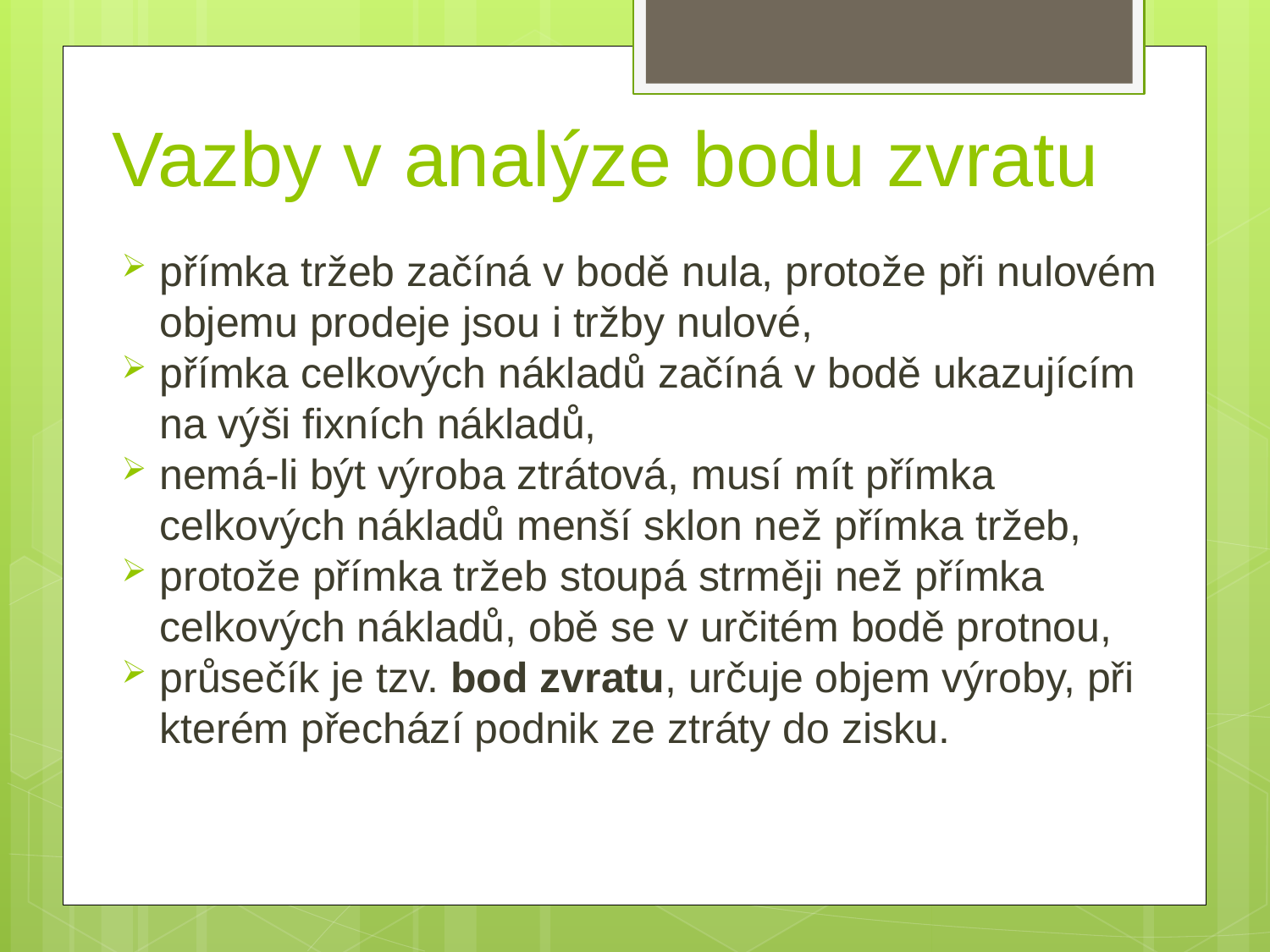

# Vazby v analýze bodu zvratu
přímka tržeb začíná v bodě nula, protože při nulovém objemu prodeje jsou i tržby nulové,
přímka celkových nákladů začíná v bodě ukazujícím na výši fixních nákladů,
nemá-li být výroba ztrátová, musí mít přímka celkových nákladů menší sklon než přímka tržeb,
protože přímka tržeb stoupá strměji než přímka celkových nákladů, obě se v určitém bodě protnou,
průsečík je tzv. bod zvratu, určuje objem výroby, při kterém přechází podnik ze ztráty do zisku.